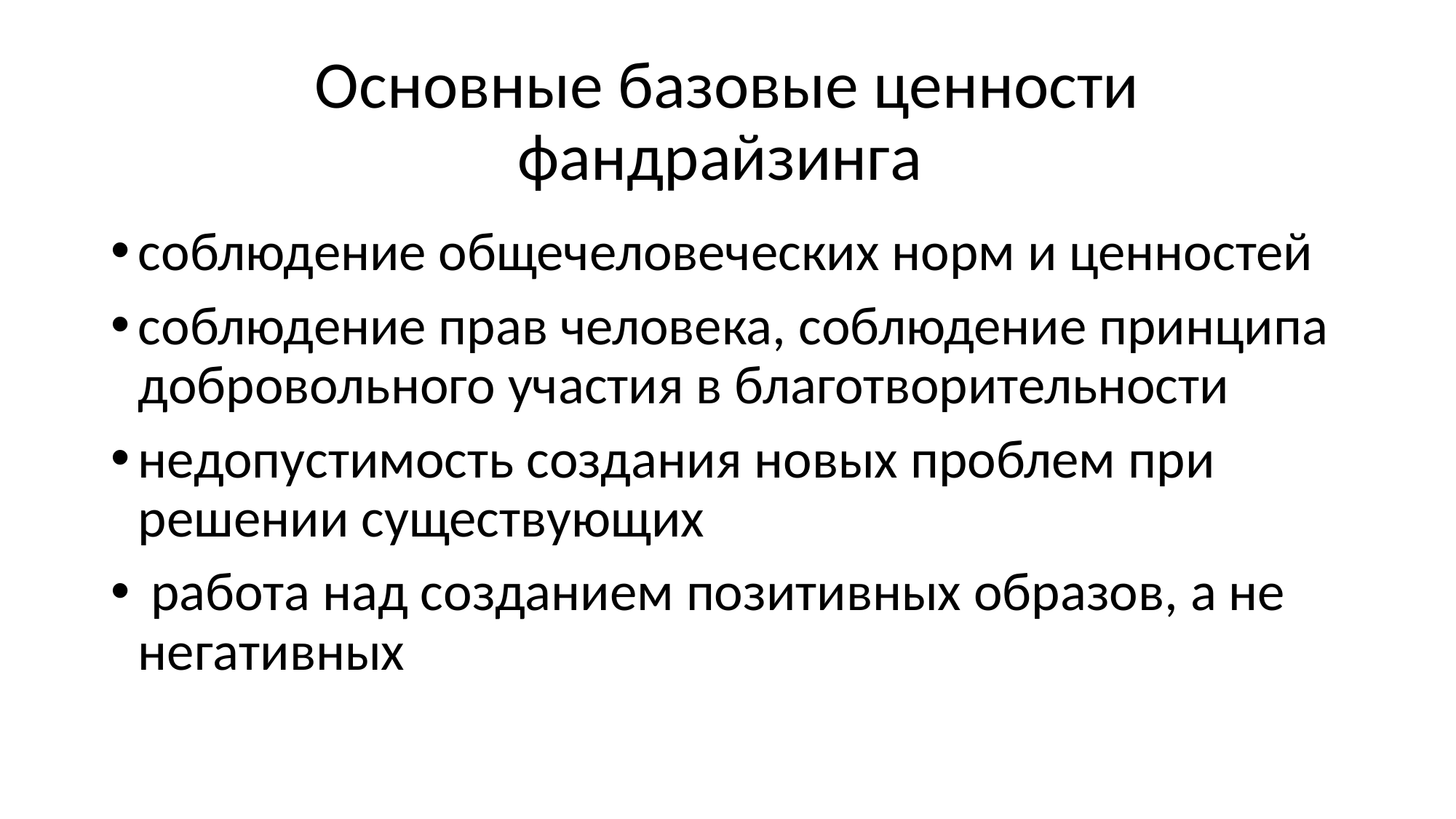

# Основные базовые ценности фандрайзинга
соблюдение общечеловеческих норм и ценностей
соблюдение прав человека, соблюдение принципа добровольного участия в благотворительности
недопустимость создания новых проблем при решении существующих
 работа над созданием позитивных образов, а не негативных